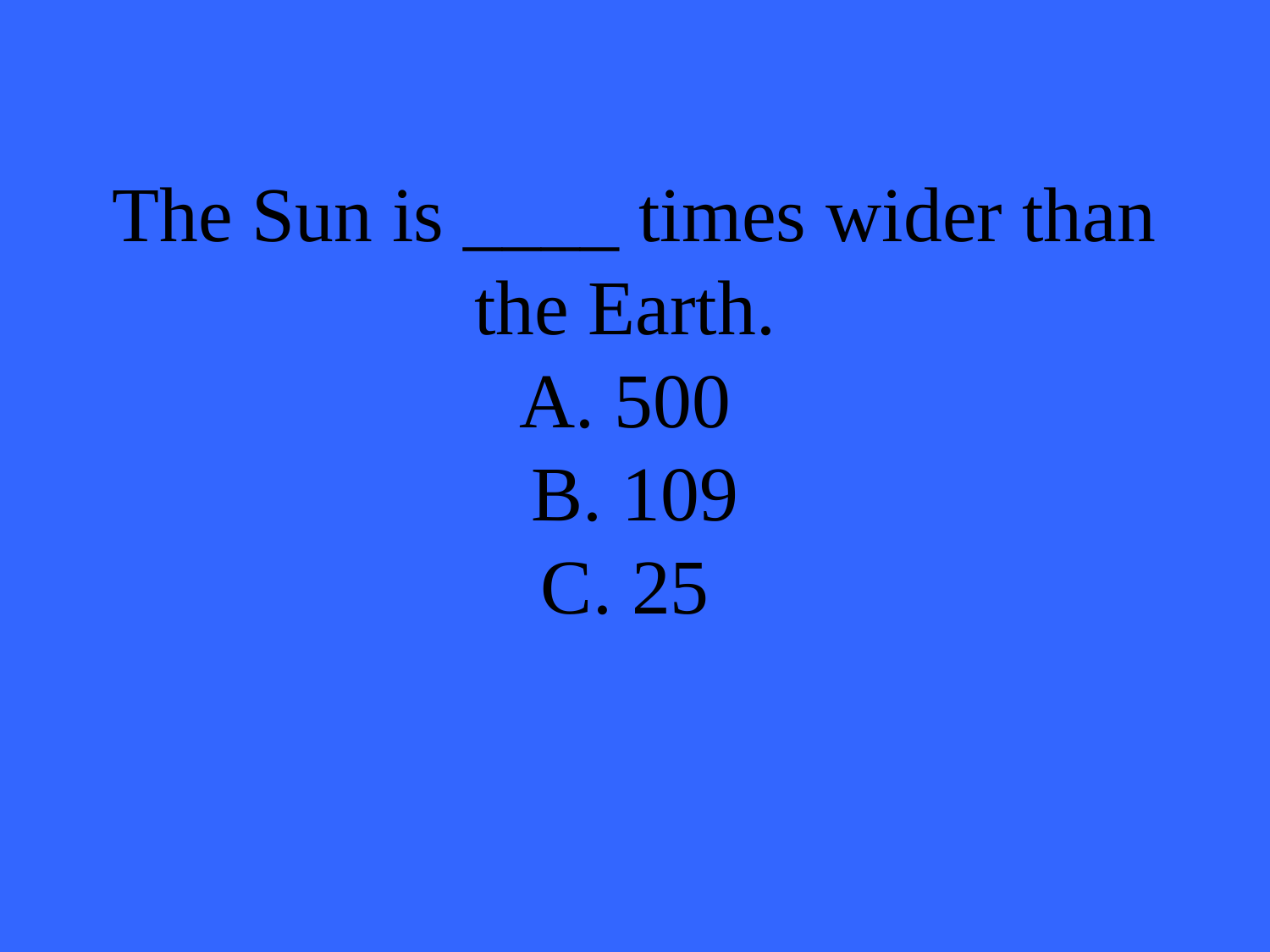

# The Sun is ____ times wider than the Earth. A. 500 B. 109 C. 25